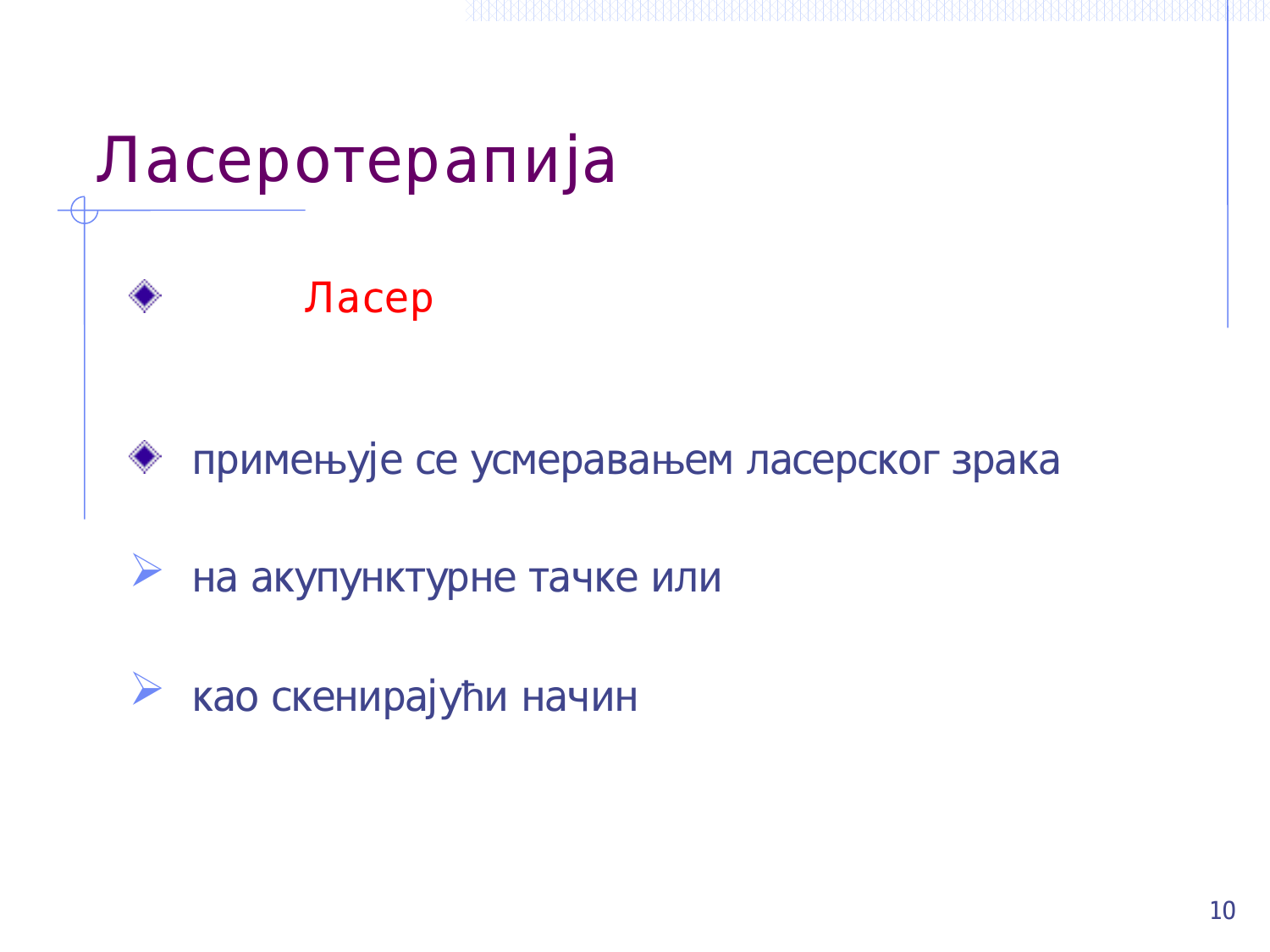

# Ласеротерапија
         Ласер
примењује се усмеравањем ласерског зрака

на акупунктурне тачке или

као скенирајући начин
10